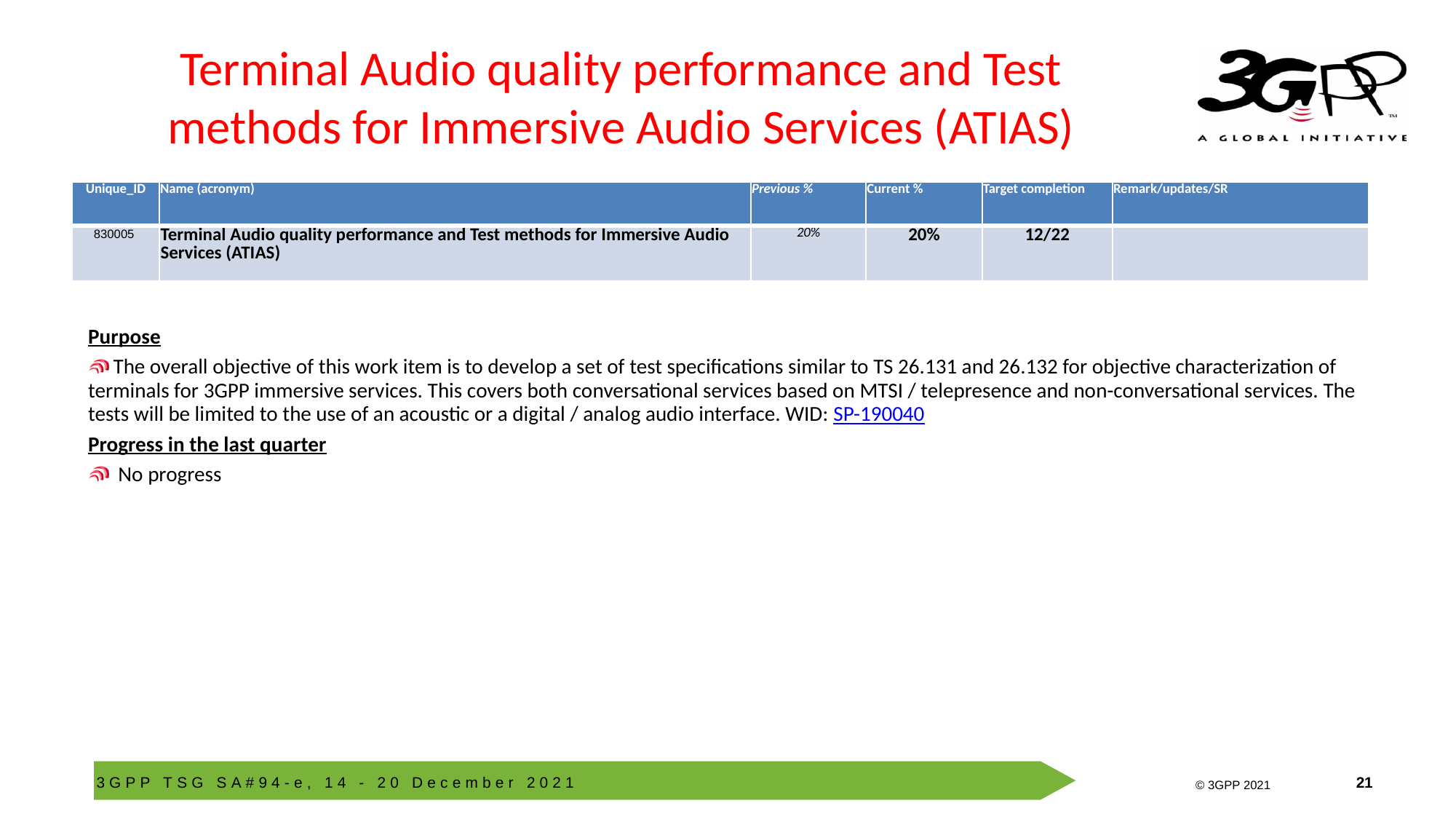

# Terminal Audio quality performance and Test methods for Immersive Audio Services (ATIAS)
| Unique\_ID | Name (acronym) | Previous % | Current % | Target completion | Remark/updates/SR |
| --- | --- | --- | --- | --- | --- |
| 830005 | Terminal Audio quality performance and Test methods for Immersive Audio Services (ATIAS) | 20% | 20% | 12/22 |  |
Purpose
 The overall objective of this work item is to develop a set of test specifications similar to TS 26.131 and 26.132 for objective characterization of terminals for 3GPP immersive services. This covers both conversational services based on MTSI / telepresence and non-conversational services. The tests will be limited to the use of an acoustic or a digital / analog audio interface. WID: SP-190040
Progress in the last quarter
  No progress